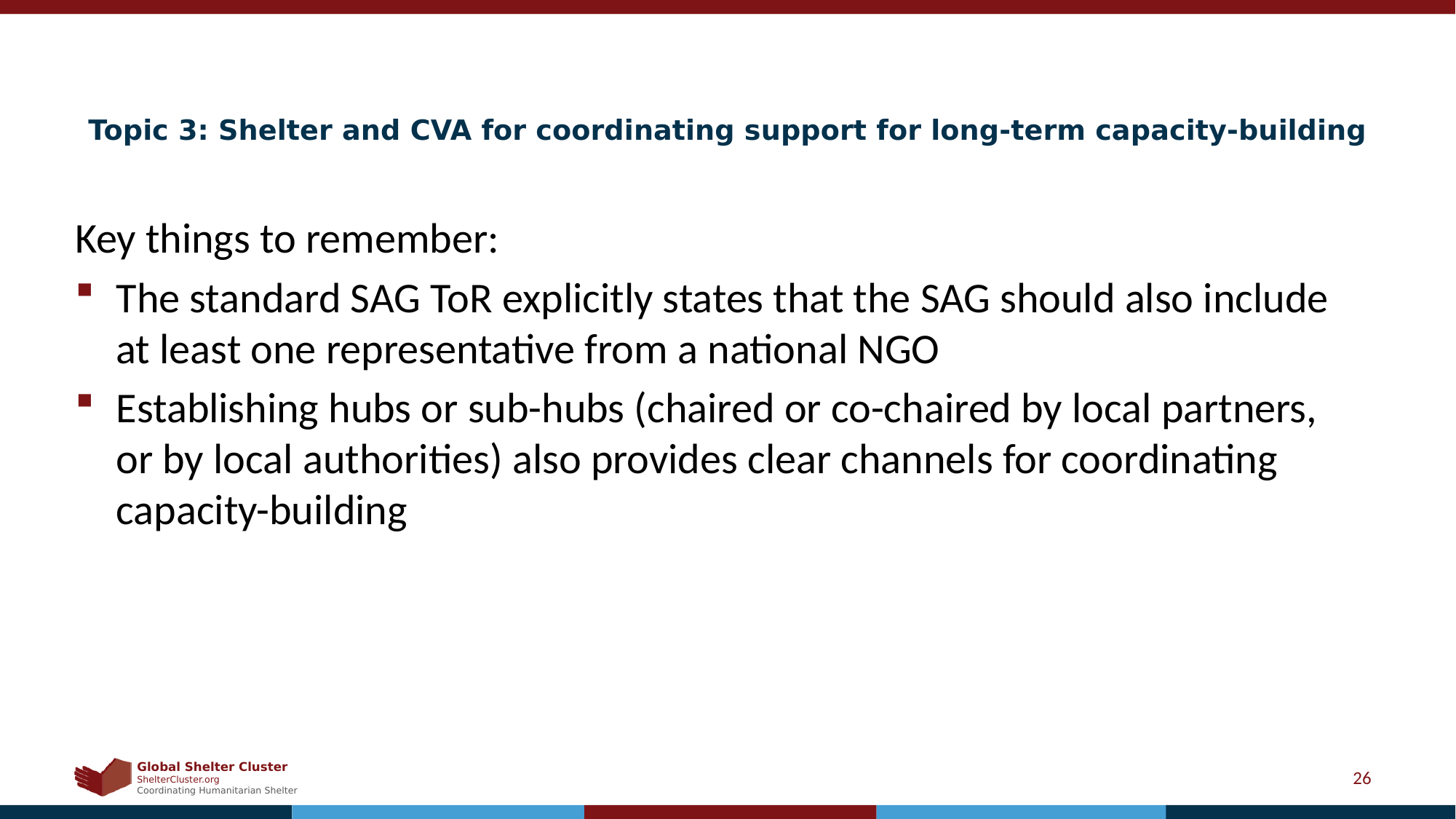

# Topic 3: Shelter and CVA for coordinating support for long-term capacity-building
Key things to remember:
The standard SAG ToR explicitly states that the SAG should also include at least one representative from a national NGO
Establishing hubs or sub-hubs (chaired or co-chaired by local partners, or by local authorities) also provides clear channels for coordinating capacity-building

26